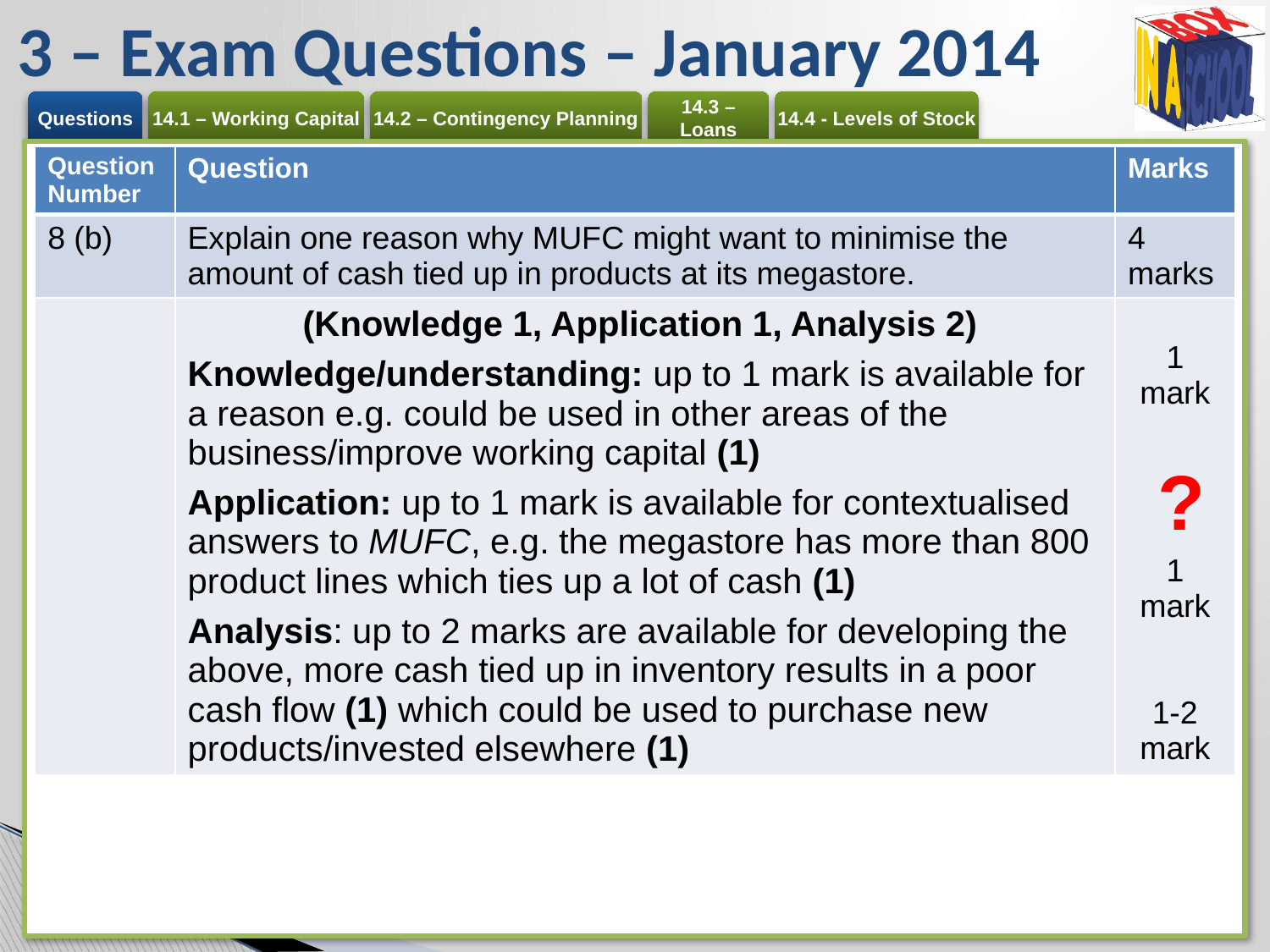

# 3 – Exam Questions – January 2014
| Question Number | Question | Marks |
| --- | --- | --- |
| 8 (b) | Explain one reason why MUFC might want to minimise the amount of cash tied up in products at its megastore. | 4 marks |
|  | (Knowledge 1, Application 1, Analysis 2) Knowledge/understanding: up to 1 mark is available for a reason e.g. could be used in other areas of the business/improve working capital (1) Application: up to 1 mark is available for contextualised answers to MUFC, e.g. the megastore has more than 800 product lines which ties up a lot of cash (1) Analysis: up to 2 marks are available for developing the above, more cash tied up in inventory results in a poor cash flow (1) which could be used to purchase new products/invested elsewhere (1) | 1 mark 1 mark 1-2 mark |
?